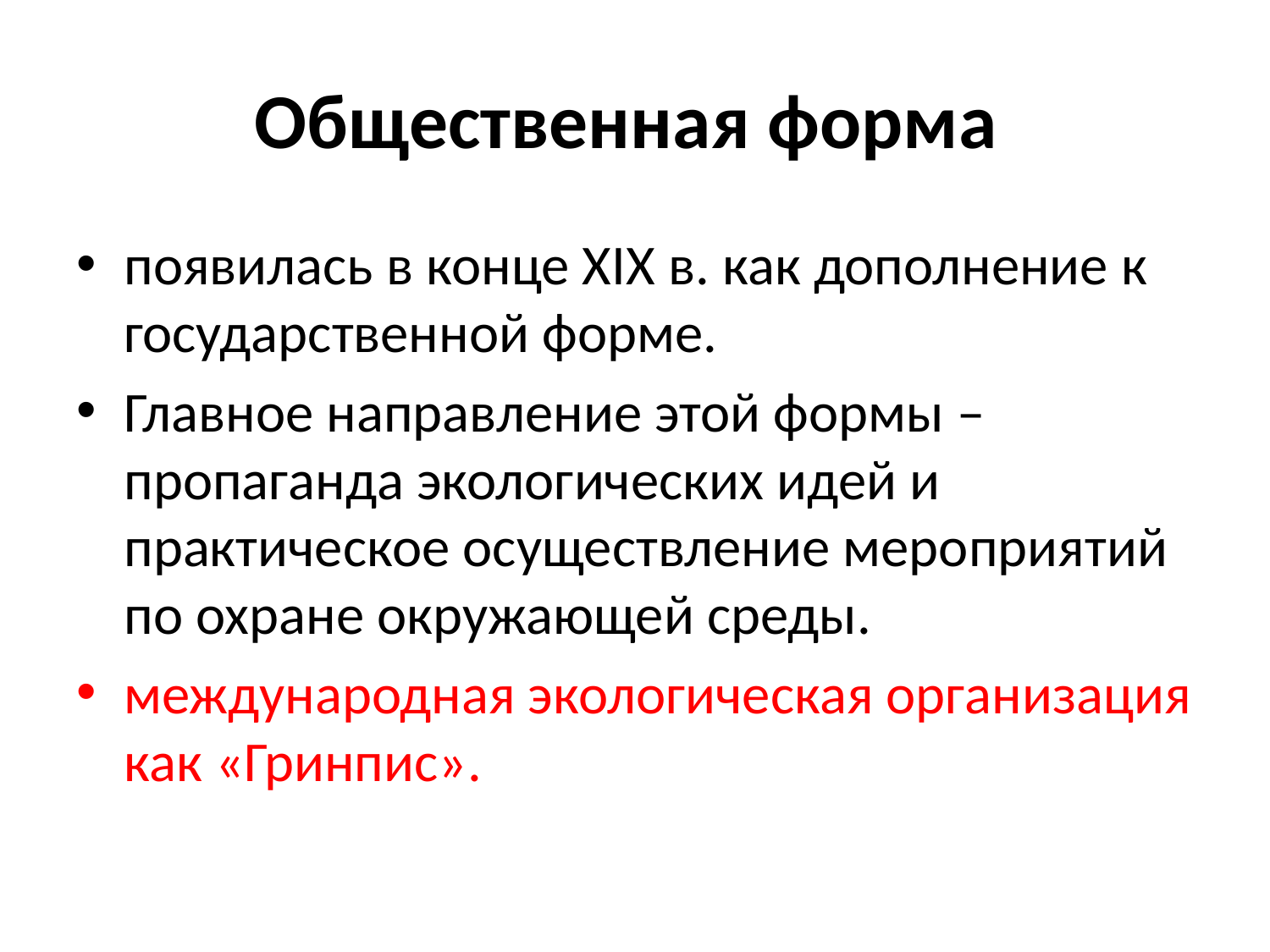

# Общественная форма
появилась в конце ХIХ в. как дополнение к государственной форме.
Главное направление этой формы – пропаганда экологических идей и практическое осуществление мероприятий по охране окружающей среды.
международная экологическая организация как «Гринпис».